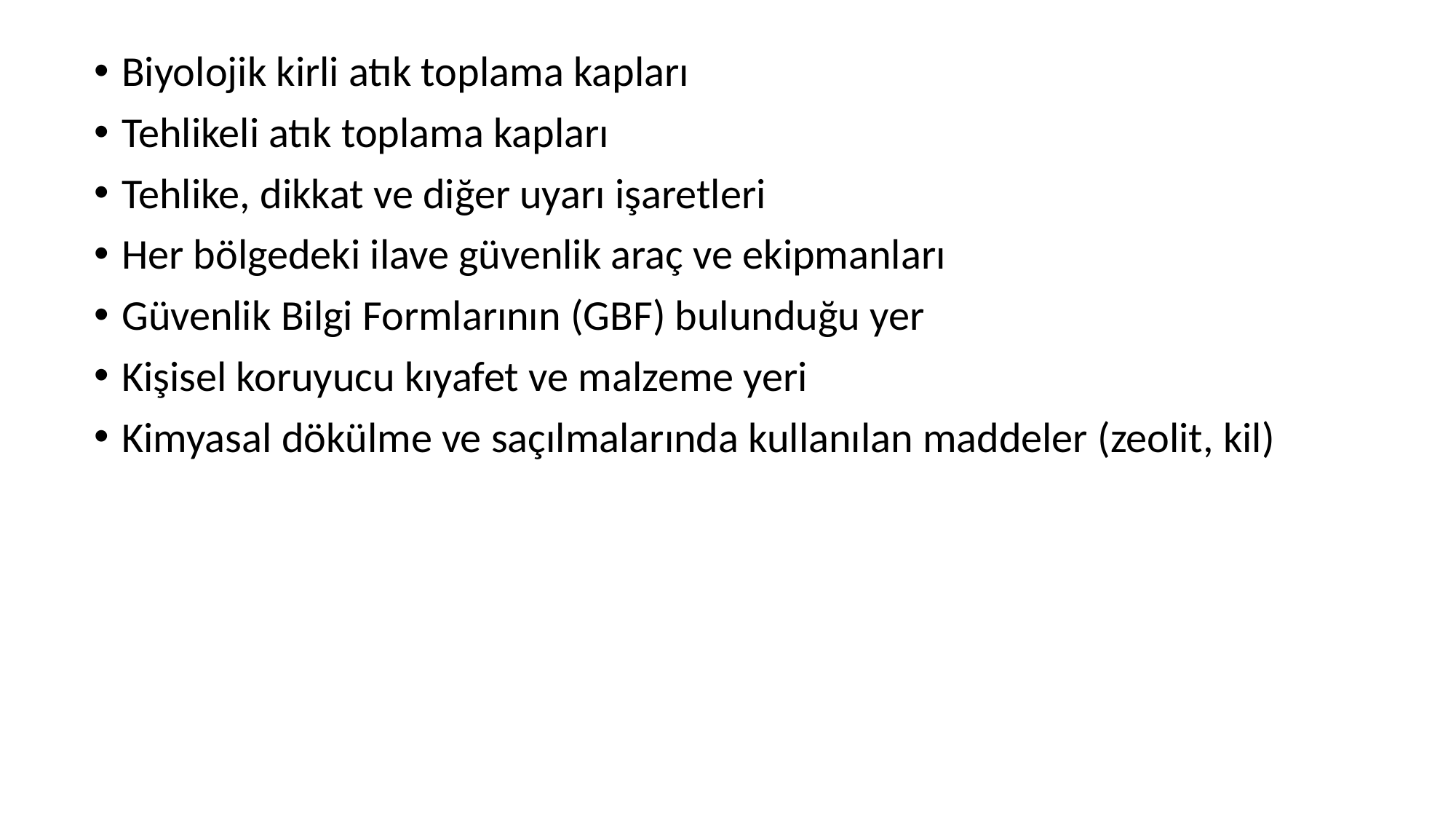

Biyolojik kirli atık toplama kapları
Tehlikeli atık toplama kapları
Tehlike, dikkat ve diğer uyarı işaretleri
Her bölgedeki ilave güvenlik araç ve ekipmanları
Güvenlik Bilgi Formlarının (GBF) bulunduğu yer
Kişisel koruyucu kıyafet ve malzeme yeri
Kimyasal dökülme ve saçılmalarında kullanılan maddeler (zeolit, kil)